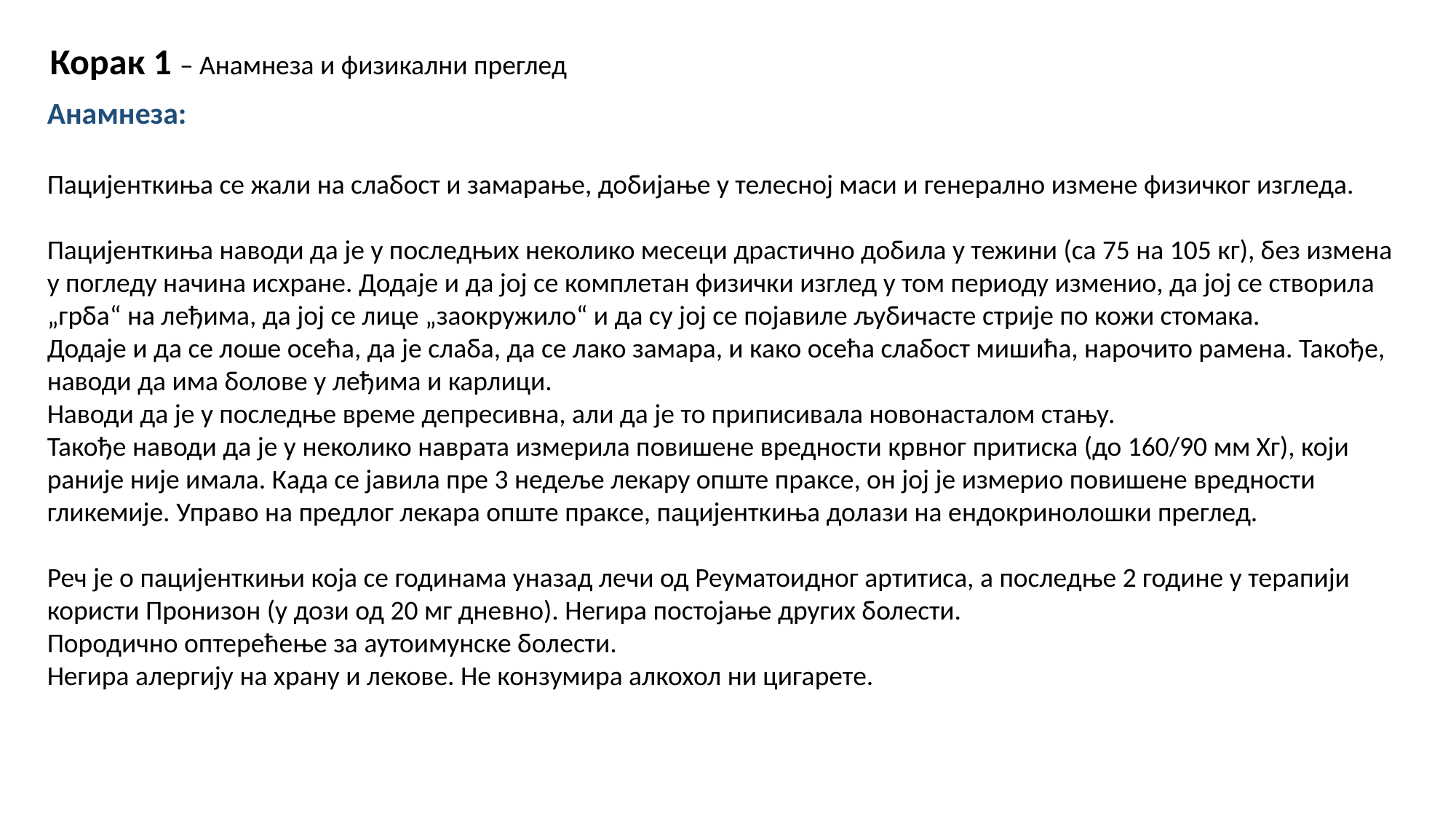

Корак 1 – Анамнеза и физикални преглед
Анамнеза:

Пацијенткиња се жали на слабост и замарање, добијање у телесној маси и генерално измене физичког изгледа.

Пацијенткиња наводи да је у последњих неколико месеци драстично добила у тежини (са 75 на 105 кг), без измена
у погледу начина исхране. Додаје и да јој се комплетан физички изглед у том периоду изменио, да јој се створила
„грба“ на леђима, да јој се лице „заокружило“ и да су јој се појавиле љубичасте стрије по кожи стомака.
Додаје и да се лоше осећа, да је слаба, да се лако замара, и како осећа слабост мишића, нарочито рамена. Такође,
наводи да има болове у леђима и карлици.
Наводи да је у последње време депресивна, али да је то приписивала новонасталом стању.
Такође наводи да је у неколико наврата измерила повишене вредности крвног притиска (до 160/90 мм Хг), који раније није имала. Када се јавила пре 3 недеље лекару опште праксе, он јој је измерио повишене вредности гликемије. Управо на предлог лекара опште праксе, пацијенткиња долази на ендокринолошки преглед.

Реч је о пацијенткињи која се годинама уназад лечи од Реуматоидног артитиса, а последње 2 године у терапији користи Пронизон (у дози од 20 мг дневно). Негира постојање других болести.
Породично оптерећење за аутоимунске болести.
Негира алергију на храну и лекове. Не конзумира алкохол ни цигарете.